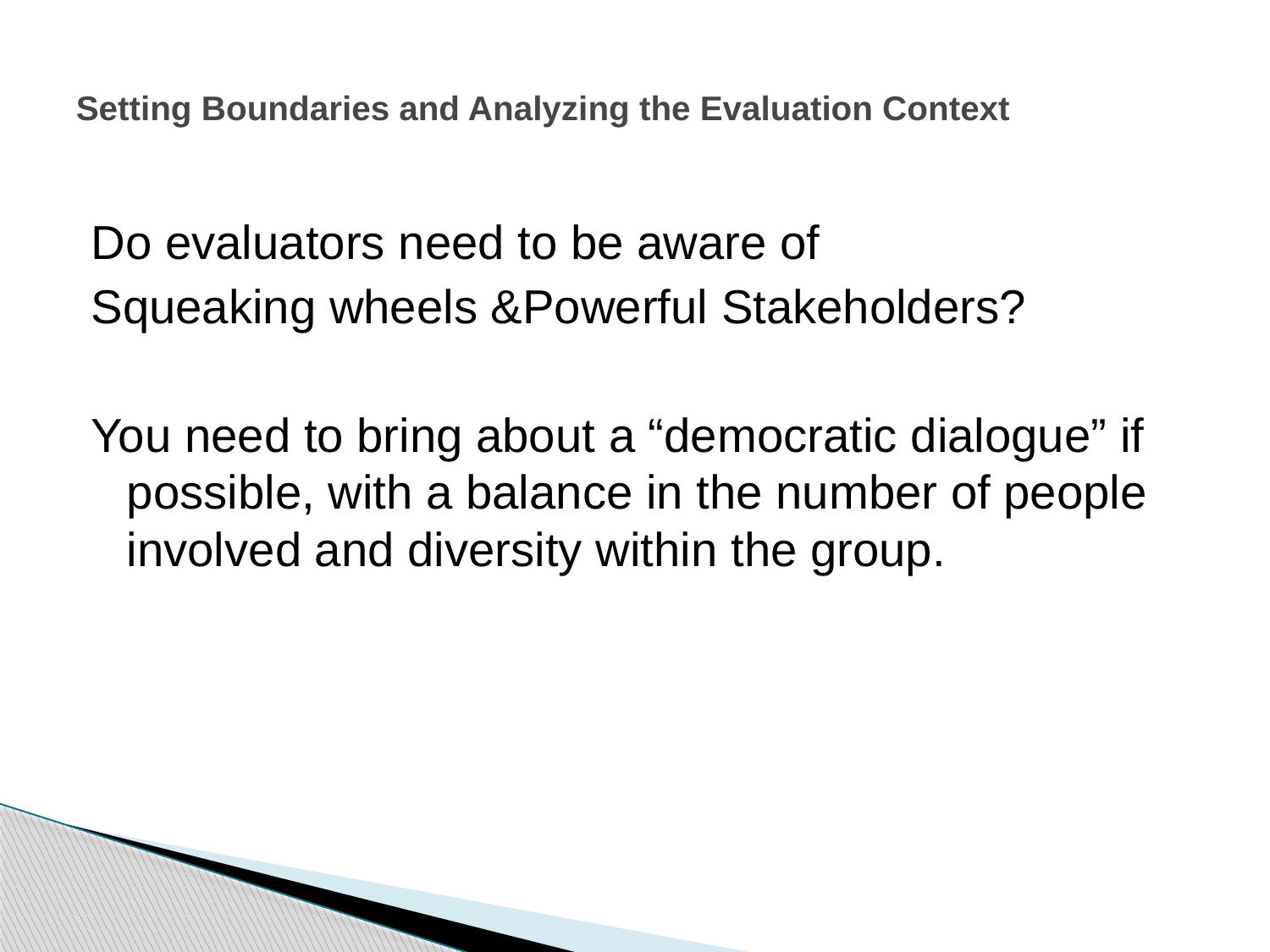

# Setting Boundaries and Analyzing the Evaluation Context
Do evaluators need to be aware of
Squeaking wheels &Powerful Stakeholders?

You need to bring about a “democratic dialogue” if possible, with a balance in the number of people involved and diversity within the group.